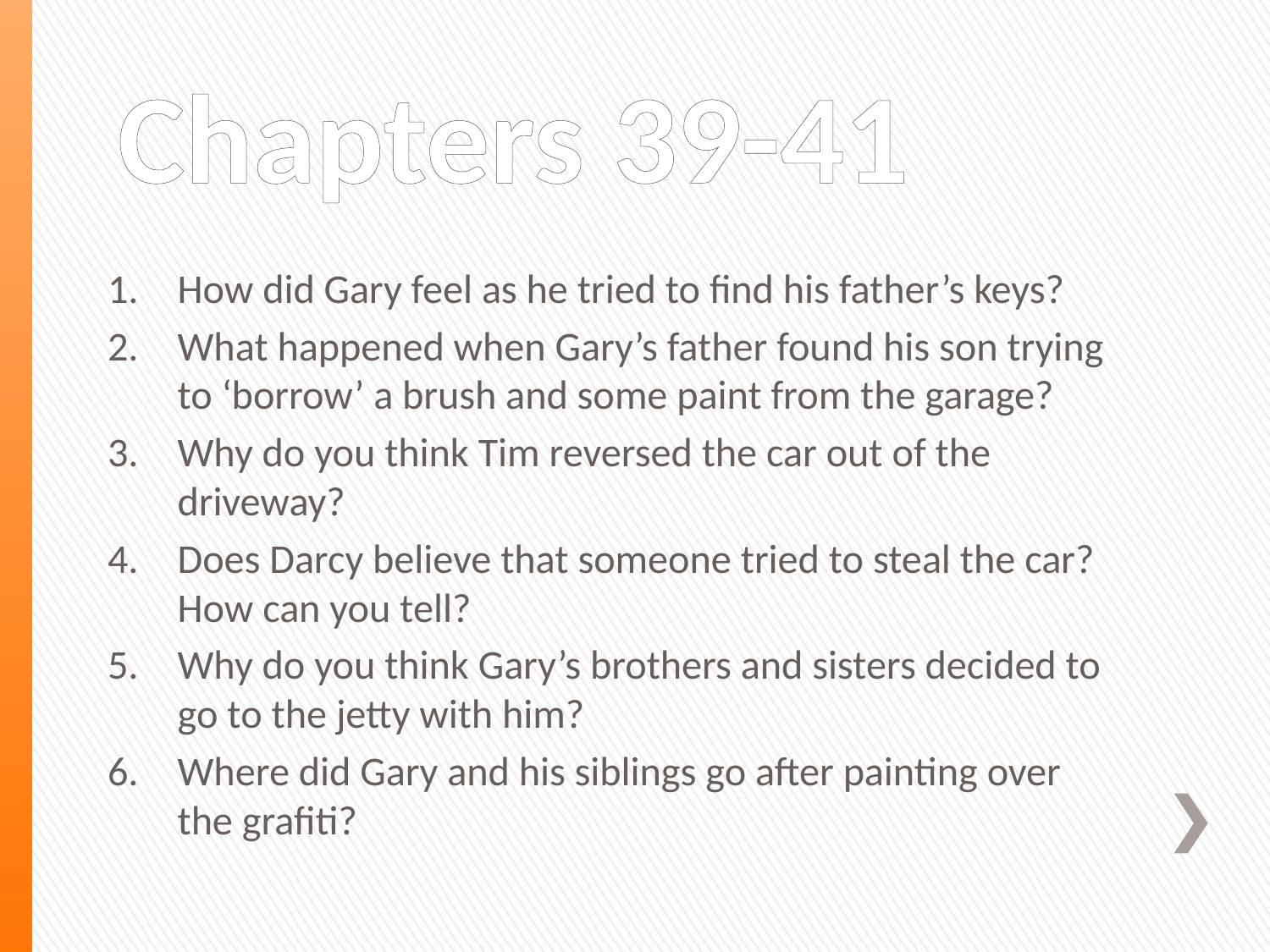

# Chapters 39-41
How did Gary feel as he tried to find his father’s keys?
What happened when Gary’s father found his son trying to ‘borrow’ a brush and some paint from the garage?
Why do you think Tim reversed the car out of the driveway?
Does Darcy believe that someone tried to steal the car? How can you tell?
Why do you think Gary’s brothers and sisters decided to go to the jetty with him?
Where did Gary and his siblings go after painting over the grafiti?